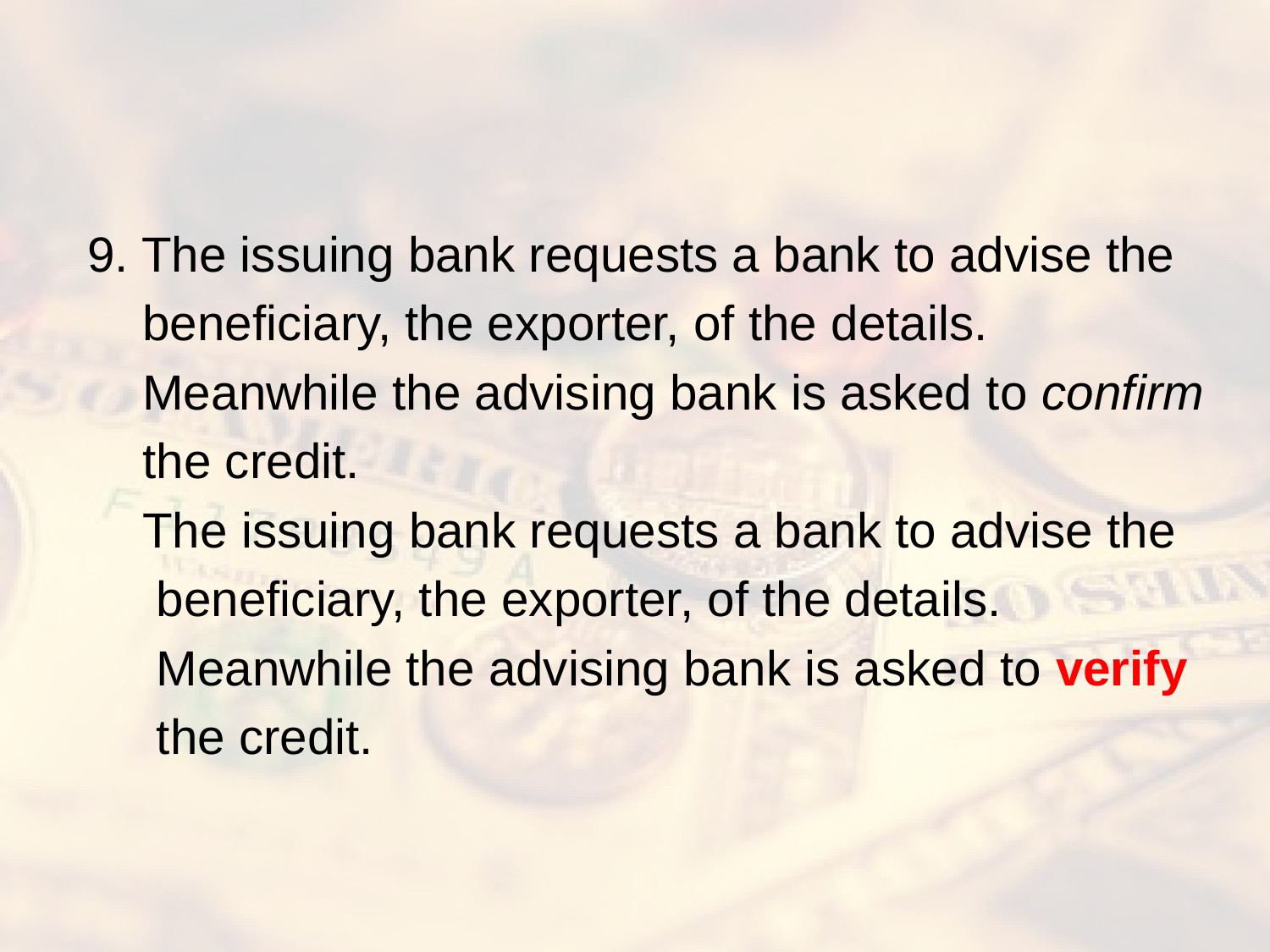

#
9. The issuing bank requests a bank to advise the
    beneficiary, the exporter, of the details.
    Meanwhile the advising bank is asked to confirm
    the credit.
    The issuing bank requests a bank to advise the
     beneficiary, the exporter, of the details.
     Meanwhile the advising bank is asked to verify
     the credit.